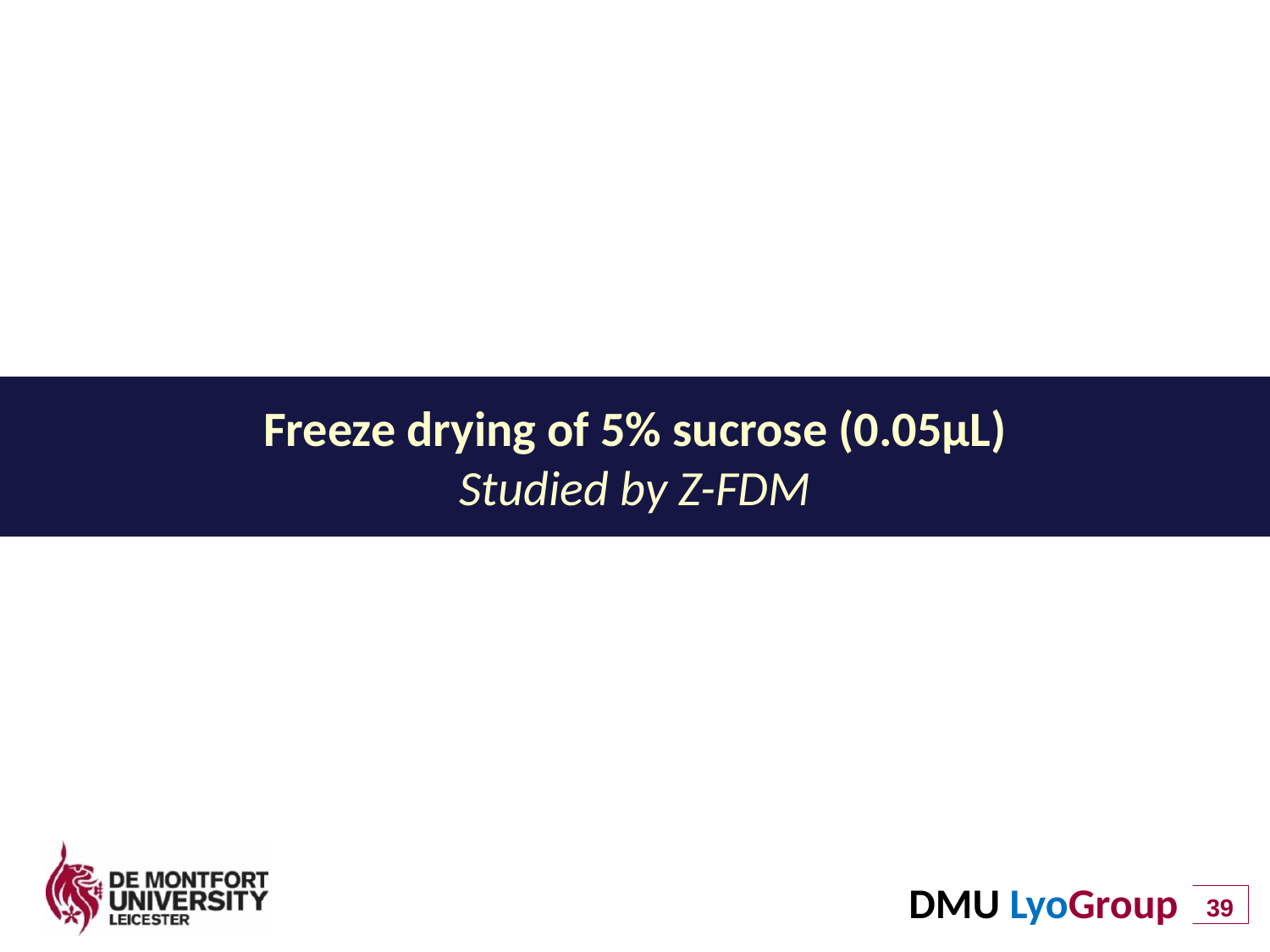

# Dielectric loss or dielectric permittivity analysis?
Freeze drying of 5% sucrose (0.05μL)
Studied by Z-FDM